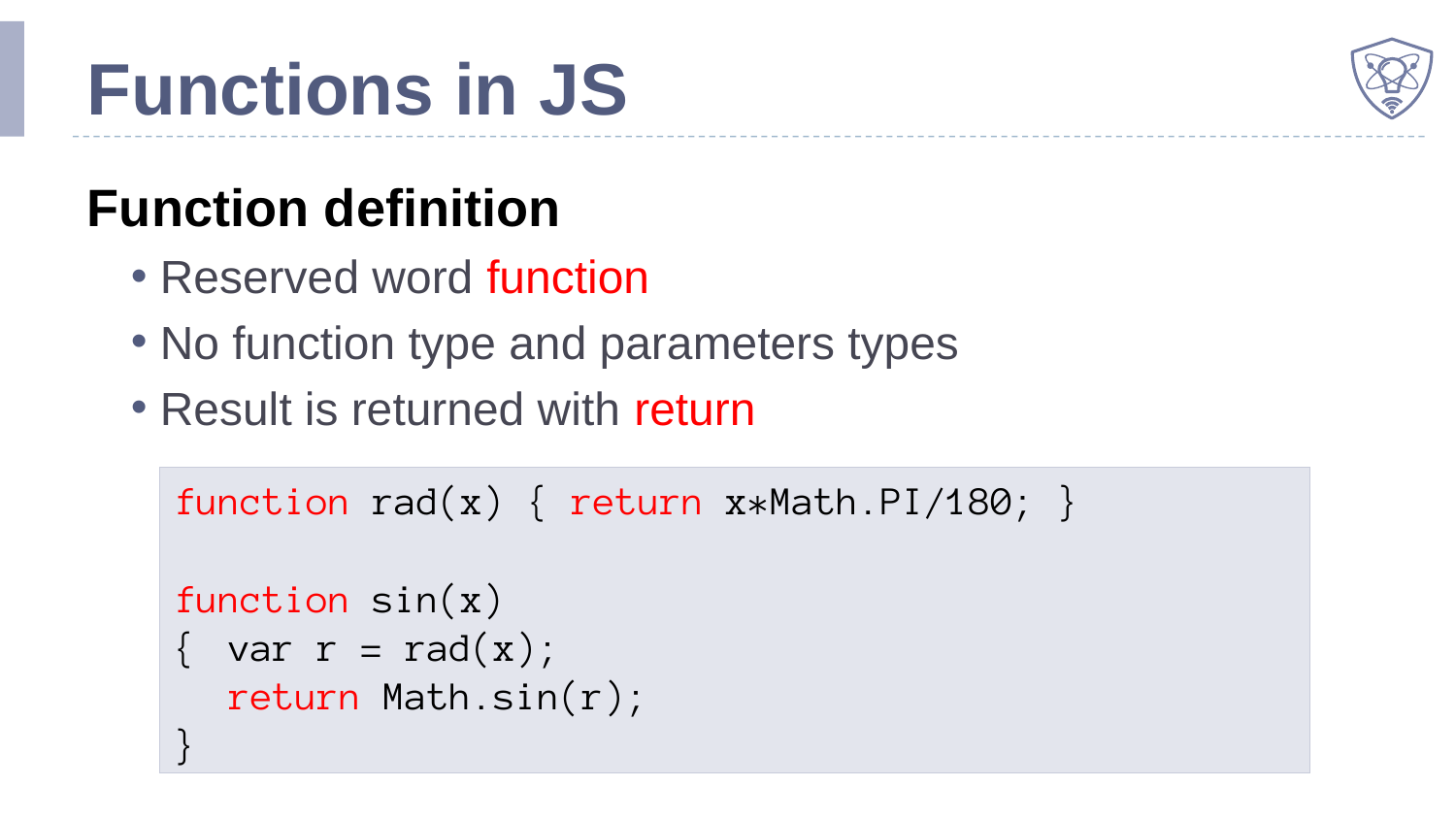

# Functions in JS
Function definition
Reserved word function
No function type and parameters types
Result is returned with return
function rad(x) { return x*Math.PI/180; }

function sin(x)
{	var r = rad(x);
	return Math.sin(r);
}